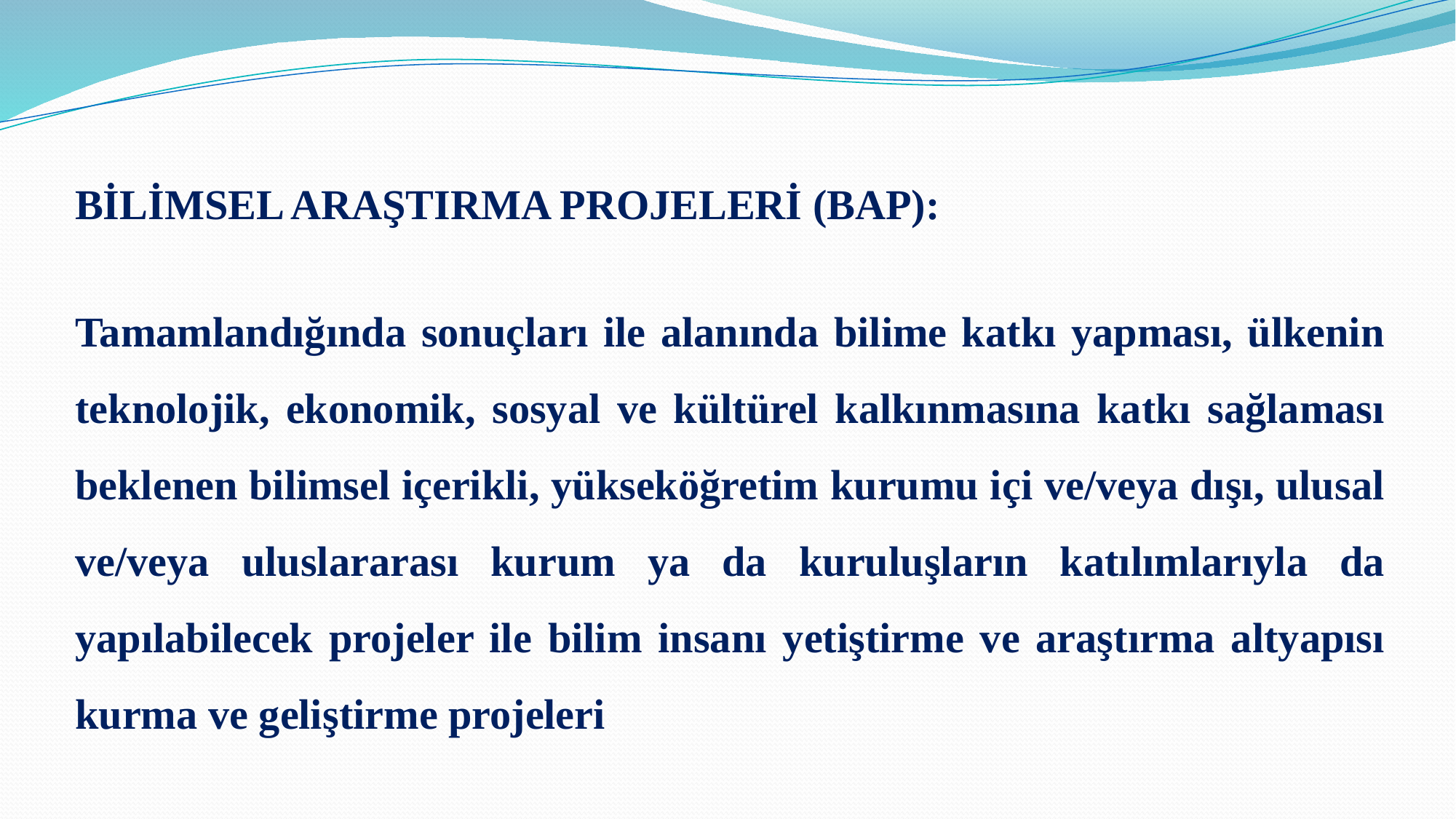

BİLİMSEL ARAŞTIRMA PROJELERİ (BAP):

Tamamlandığında sonuçları ile alanında bilime katkı yapması, ülkenin teknolojik, ekonomik, sosyal ve kültürel kalkınmasına katkı sağlaması beklenen bilimsel içerikli, yükseköğretim kurumu içi ve/veya dışı, ulusal ve/veya uluslararası kurum ya da kuruluşların katılımlarıyla da yapılabilecek projeler ile bilim insanı yetiştirme ve araştırma altyapısı kurma ve geliştirme projeleri